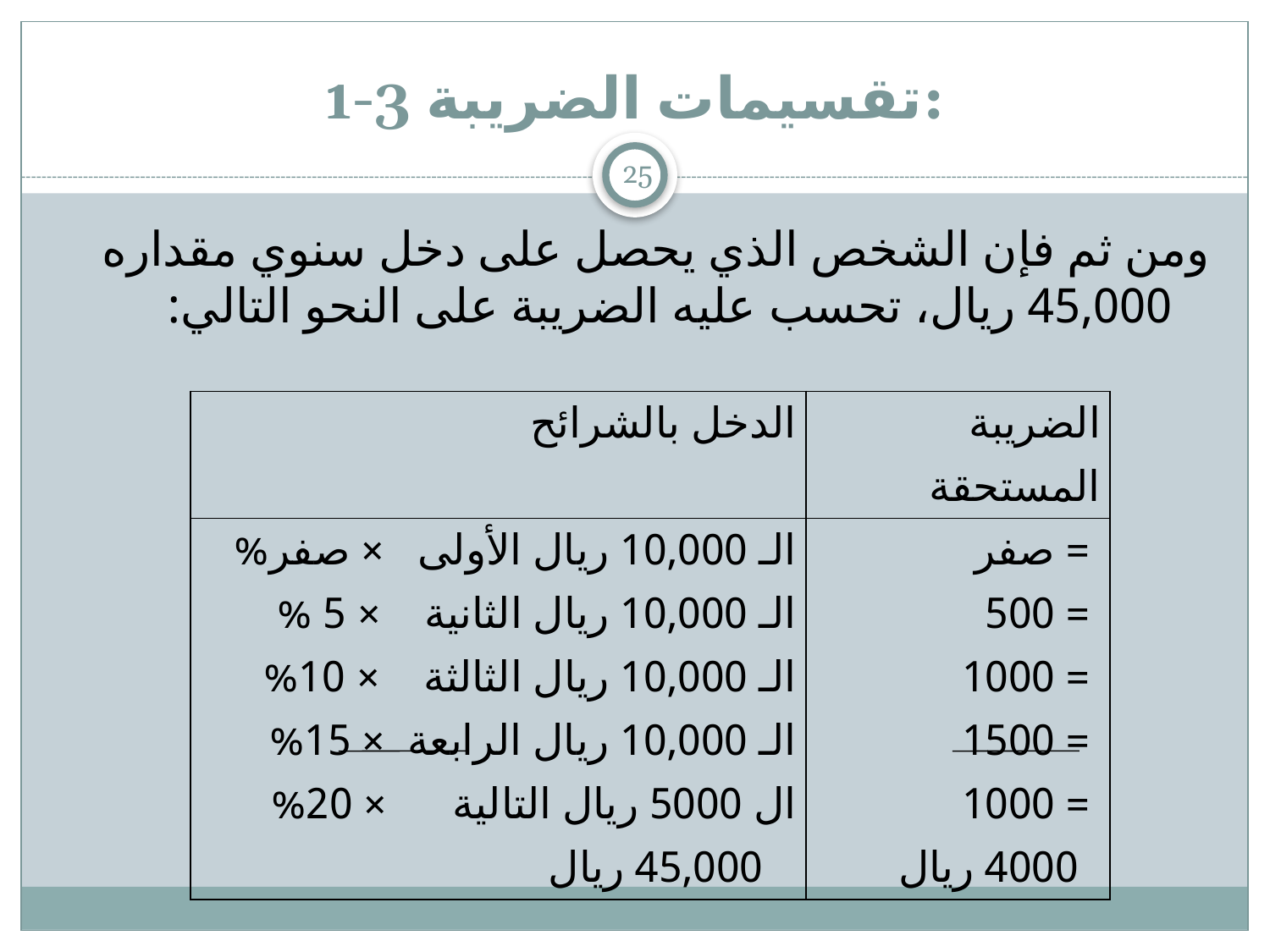

# 1-3 تقسيمات الضريبة:
25
ومن ثم فإن الشخص الذي يحصل على دخل سنوي مقداره 45,000 ريال، تحسب عليه الضريبة على النحو التالي:

| الدخل بالشرائح | الضريبة المستحقة |
| --- | --- |
| الـ 10,000 ريال الأولى × صفر% الـ 10,000 ريال الثانية × 5 % الـ 10,000 ريال الثالثة × 10% الـ 10,000 ريال الرابعة × 15% ال 5000 ريال التالية × 20% 45,000 ريال | = صفر = 500 = 1000 = 1500 = 1000 4000 ريال |